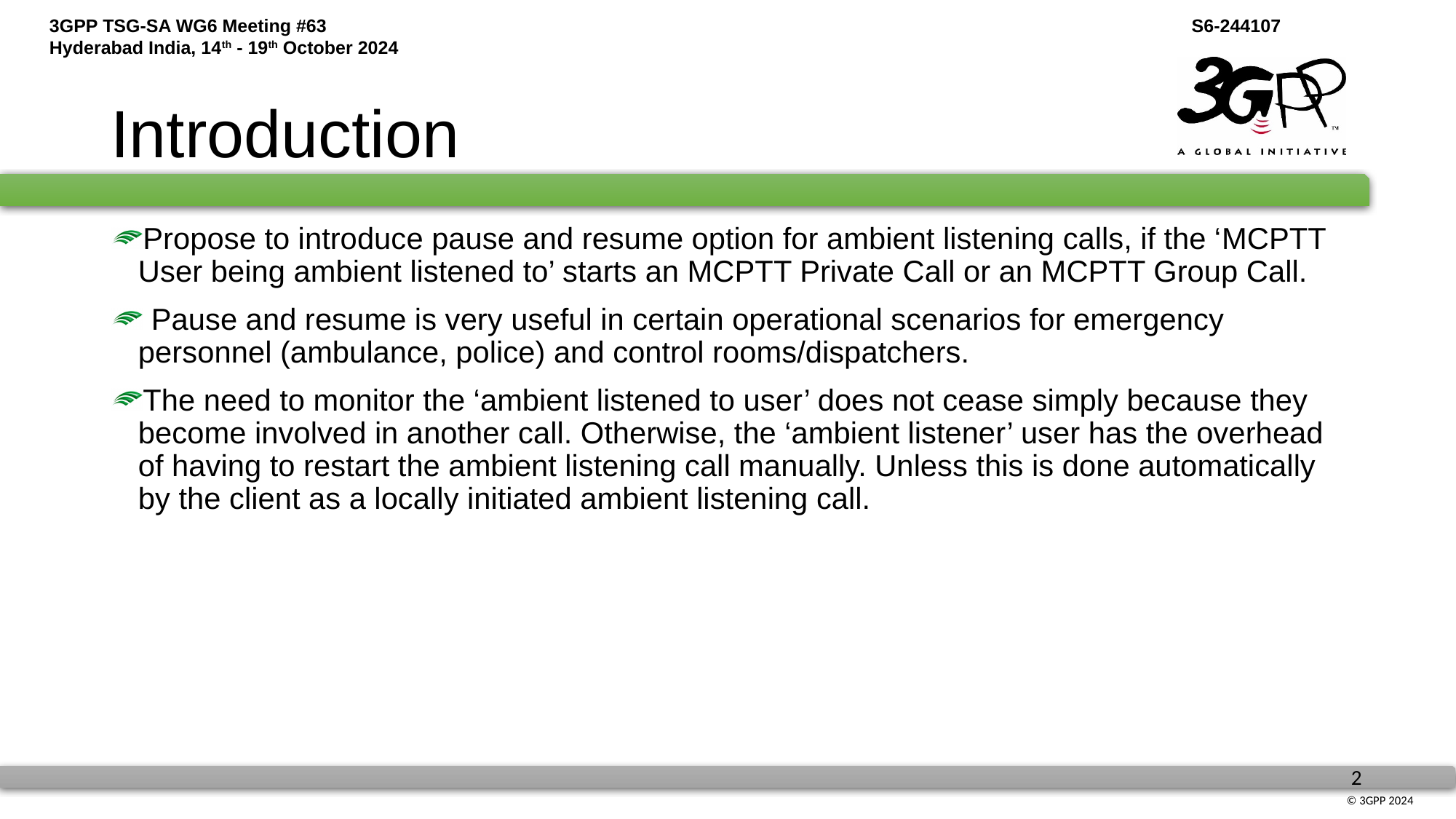

# Introduction
Propose to introduce pause and resume option for ambient listening calls, if the ‘MCPTT User being ambient listened to’ starts an MCPTT Private Call or an MCPTT Group Call.
 Pause and resume is very useful in certain operational scenarios for emergency personnel (ambulance, police) and control rooms/dispatchers.
The need to monitor the ‘ambient listened to user’ does not cease simply because they become involved in another call. Otherwise, the ‘ambient listener’ user has the overhead of having to restart the ambient listening call manually. Unless this is done automatically by the client as a locally initiated ambient listening call.